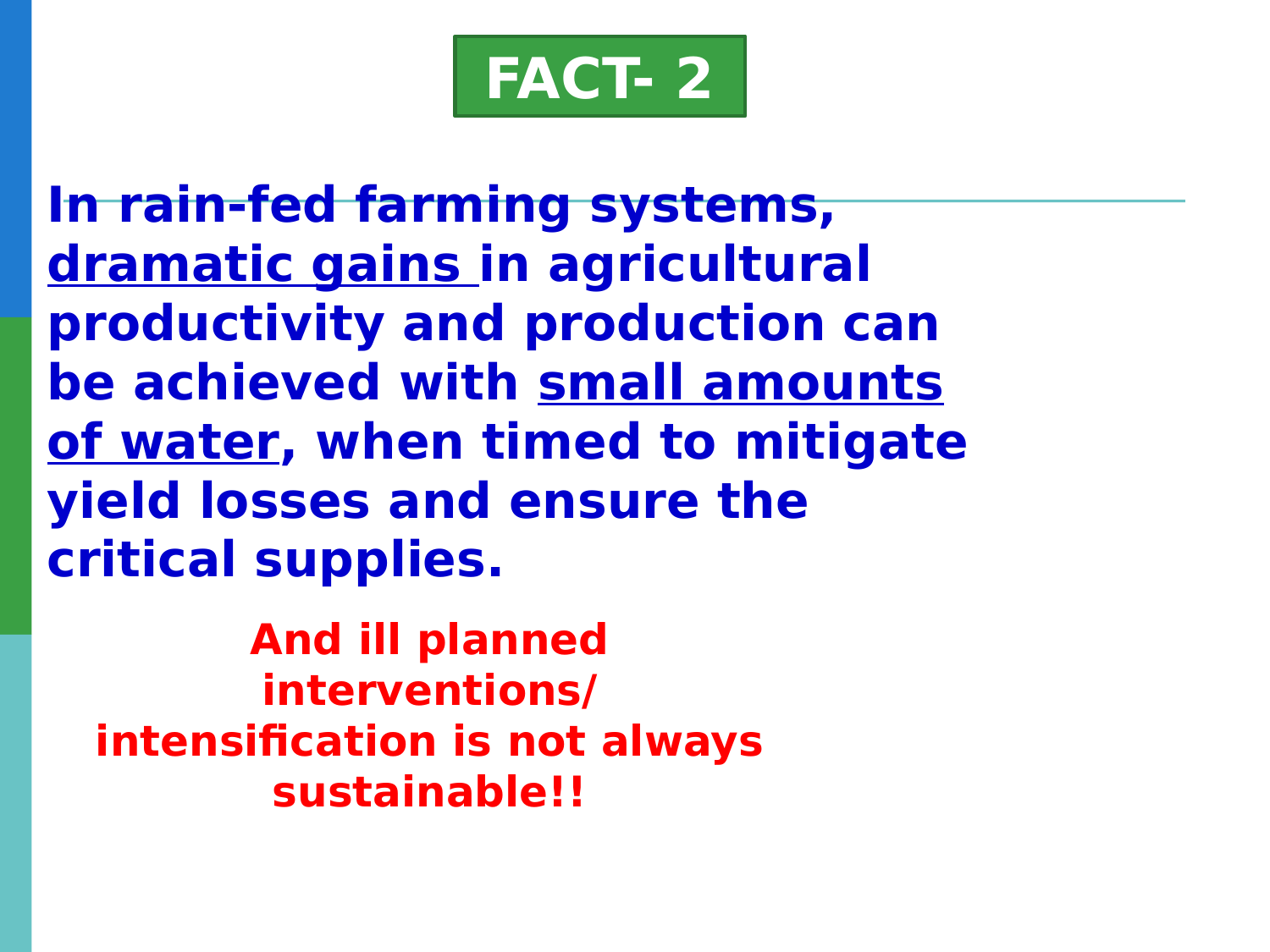

FACT- 2
In rain-fed farming systems, dramatic gains in agricultural productivity and production can be achieved with small amounts of water, when timed to mitigate yield losses and ensure the critical supplies.
And ill planned interventions/ intensification is not always sustainable!!